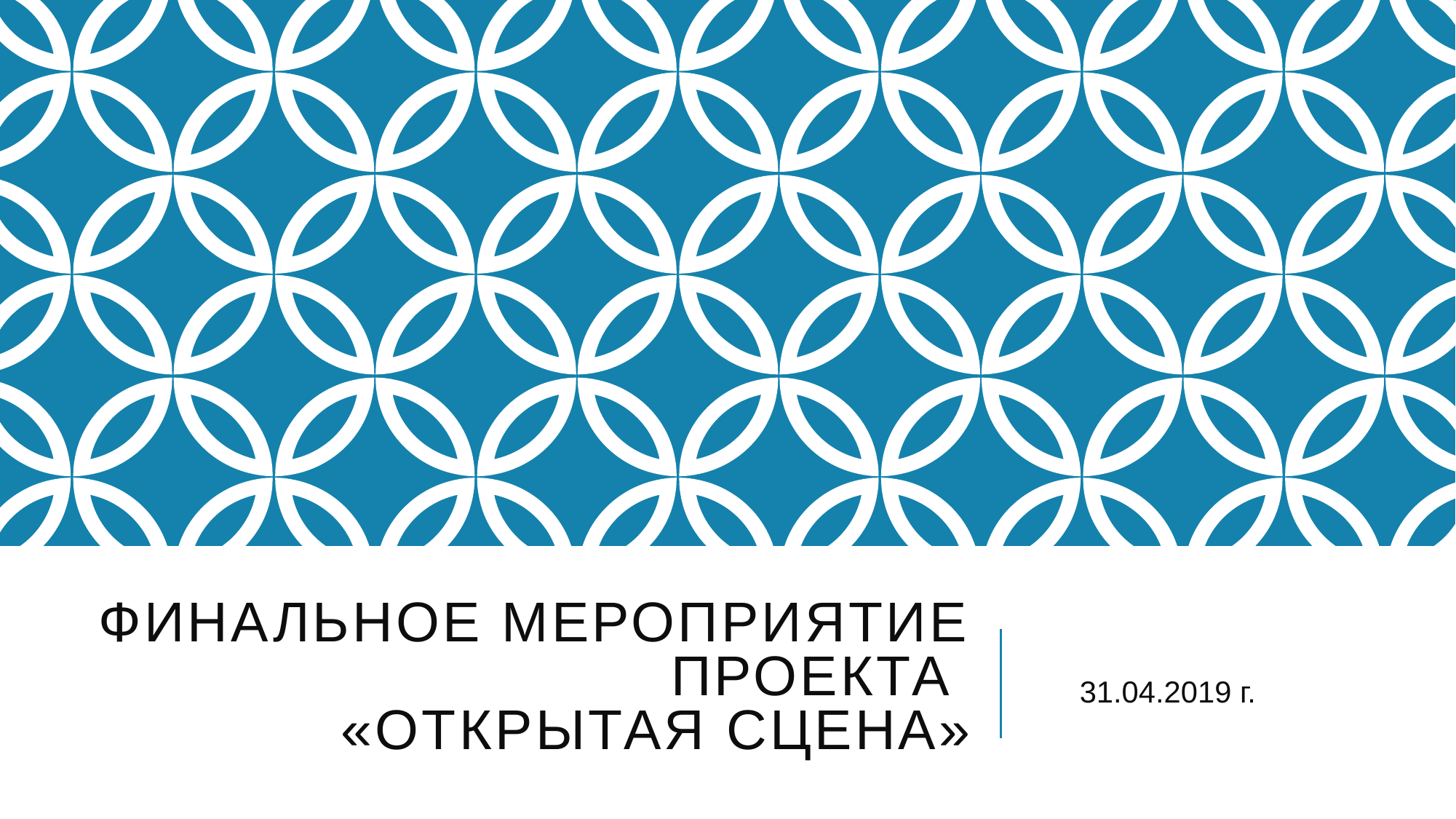

# Финальное мероприятие проекта «Открытая сцена»
31.04.2019 г.